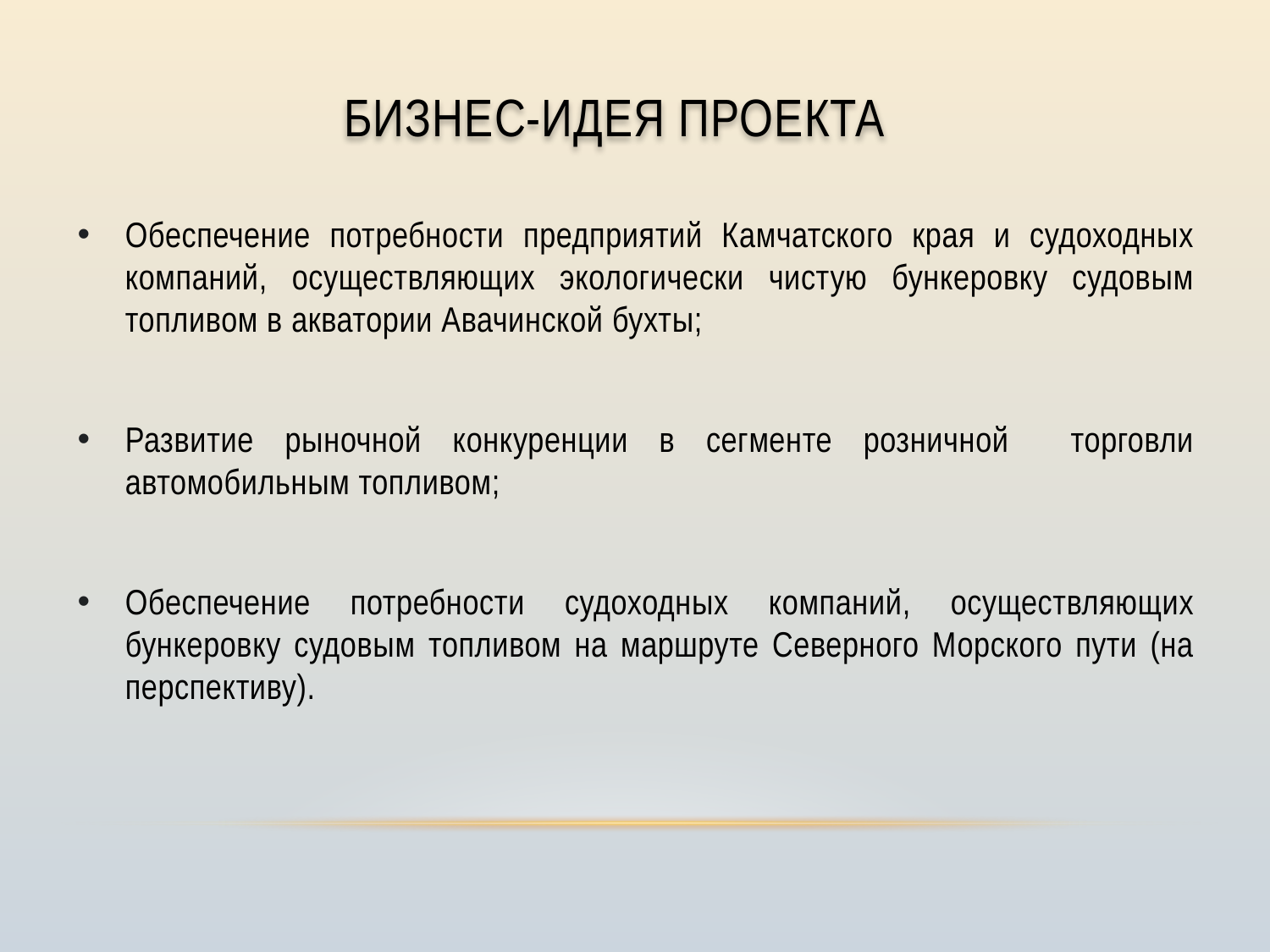

# Бизнес-идея проекта
Обеспечение потребности предприятий Камчатского края и судоходных компаний, осуществляющих экологически чистую бункеровку судовым топливом в акватории Авачинской бухты;

Развитие рыночной конкуренции в сегменте розничной  торговли автомобильным топливом;

Обеспечение потребности судоходных компаний, осуществляющих бункеровку судовым топливом на маршруте Северного Морского пути (на перспективу).